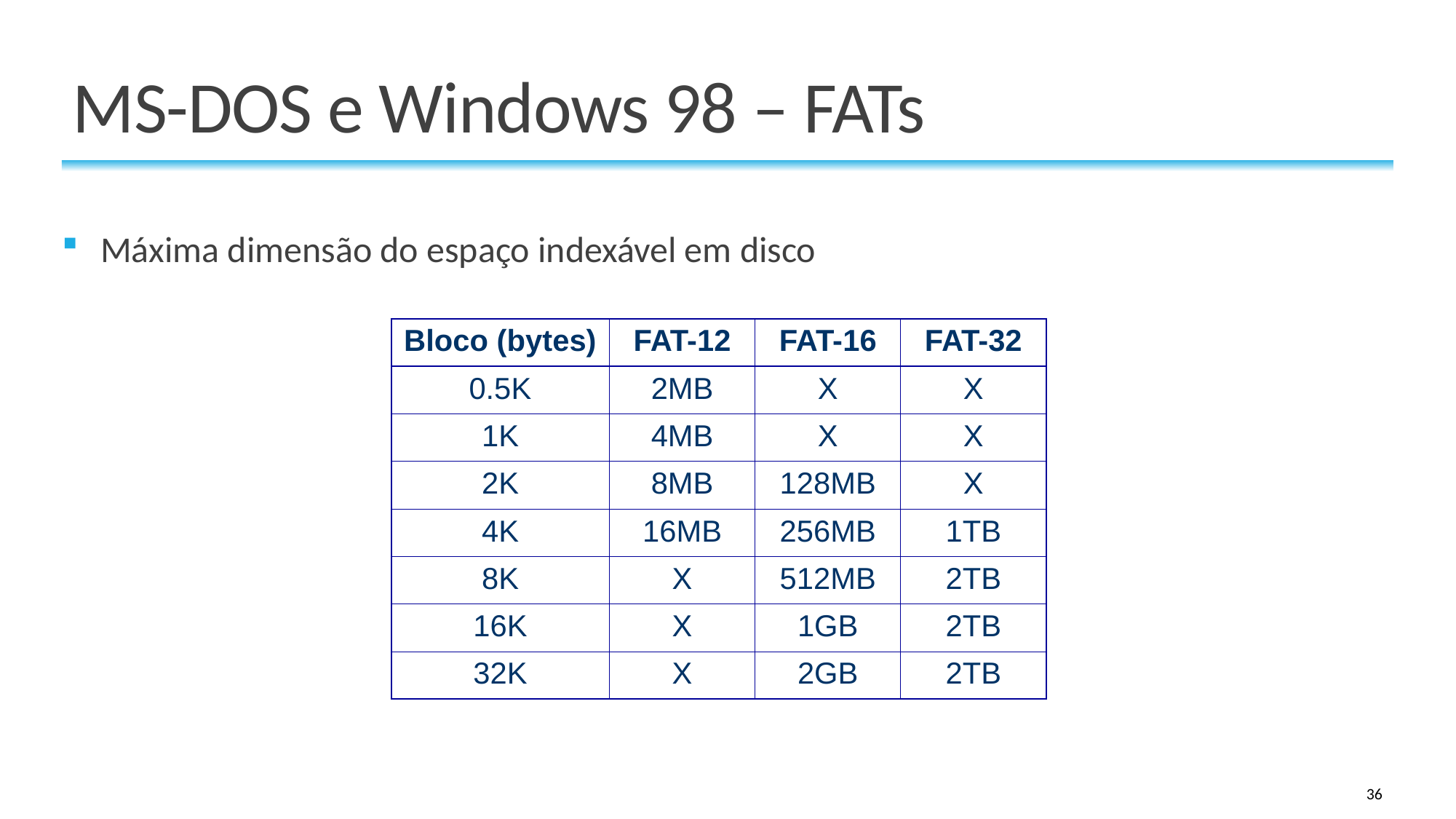

# MS-DOS e Windows 98 – FATs
Máxima dimensão do espaço indexável em disco
| Bloco (bytes) | FAT-12 | FAT-16 | FAT-32 |
| --- | --- | --- | --- |
| 0.5K | 2MB | X | X |
| 1K | 4MB | X | X |
| 2K | 8MB | 128MB | X |
| 4K | 16MB | 256MB | 1TB |
| 8K | X | 512MB | 2TB |
| 16K | X | 1GB | 2TB |
| 32K | X | 2GB | 2TB |
36